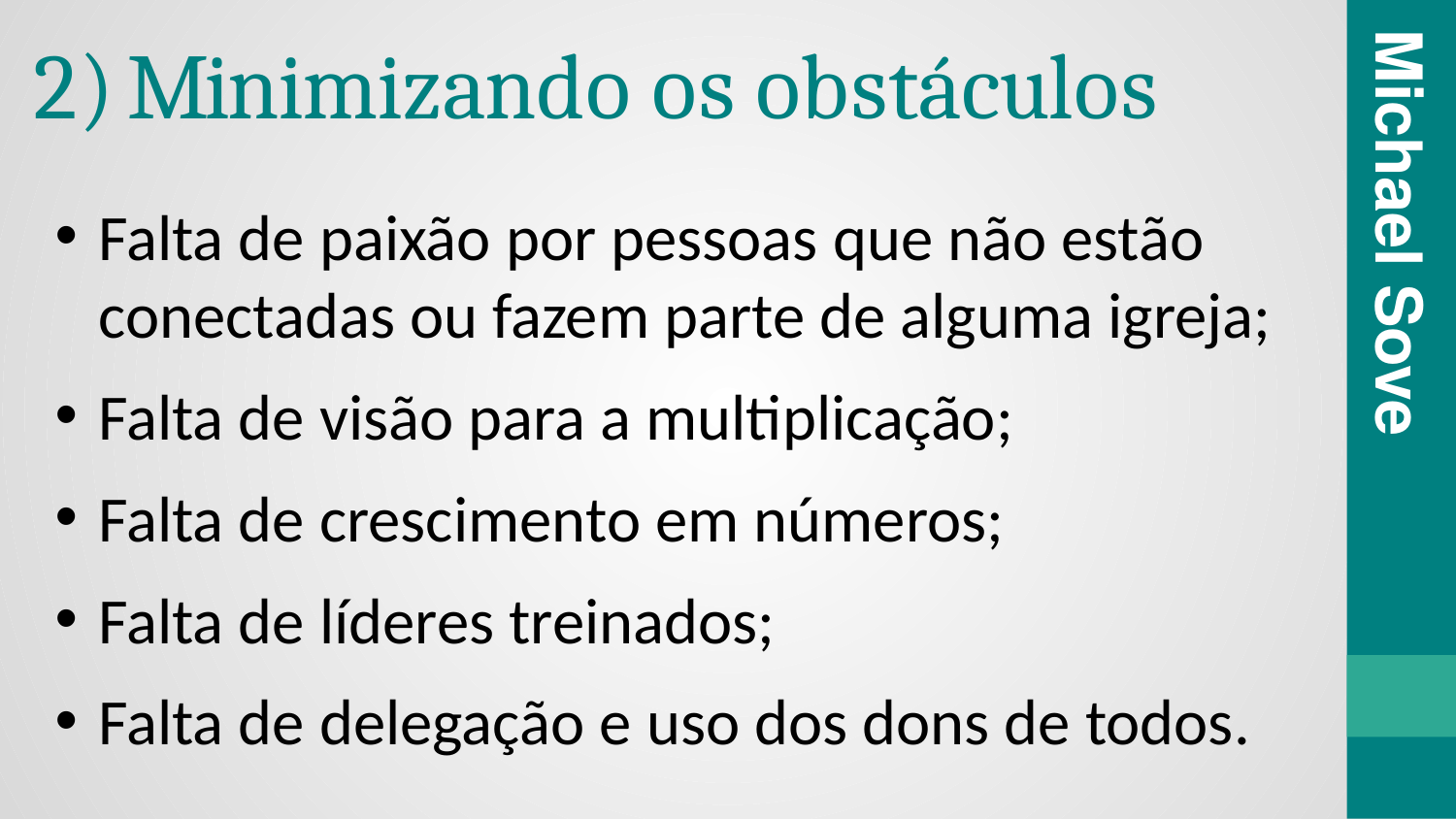

# 2) Minimizando os obstáculos
Falta de paixão por pessoas que não estão conectadas ou fazem parte de alguma igreja;
Falta de visão para a multiplicação;
Falta de crescimento em números;
Falta de líderes treinados;
Falta de delegação e uso dos dons de todos.
Michael Sove